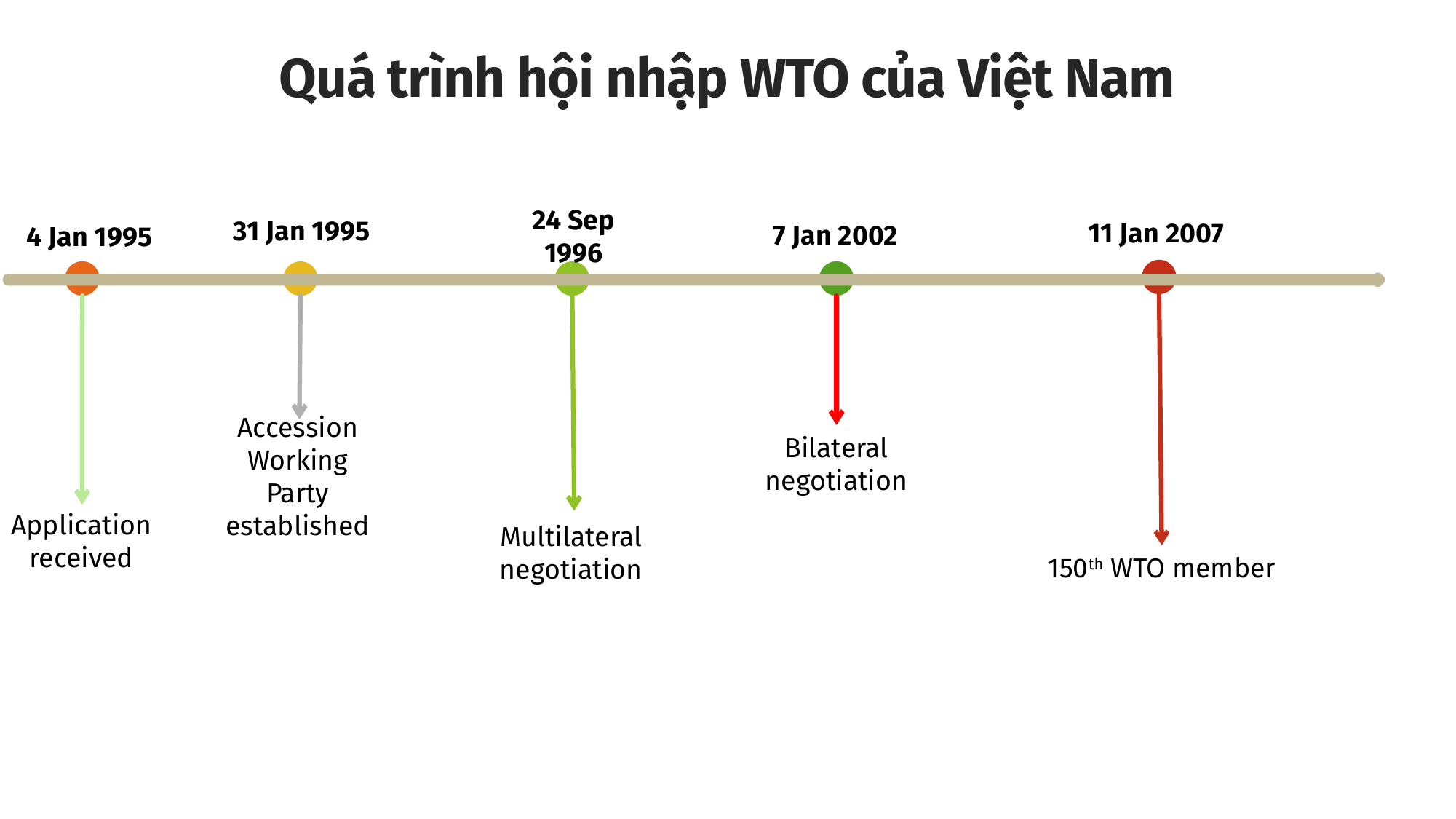

Quá trình hội nhập WTO của Việt Nam
31 Jan 1995
11 Jan 2007
7 Jan 2002
24 Sep 1996
4 Jan 1995

Accession Working Party established
Bilateral negotiation
Application received
Multilateral negotiation
150th WTO member